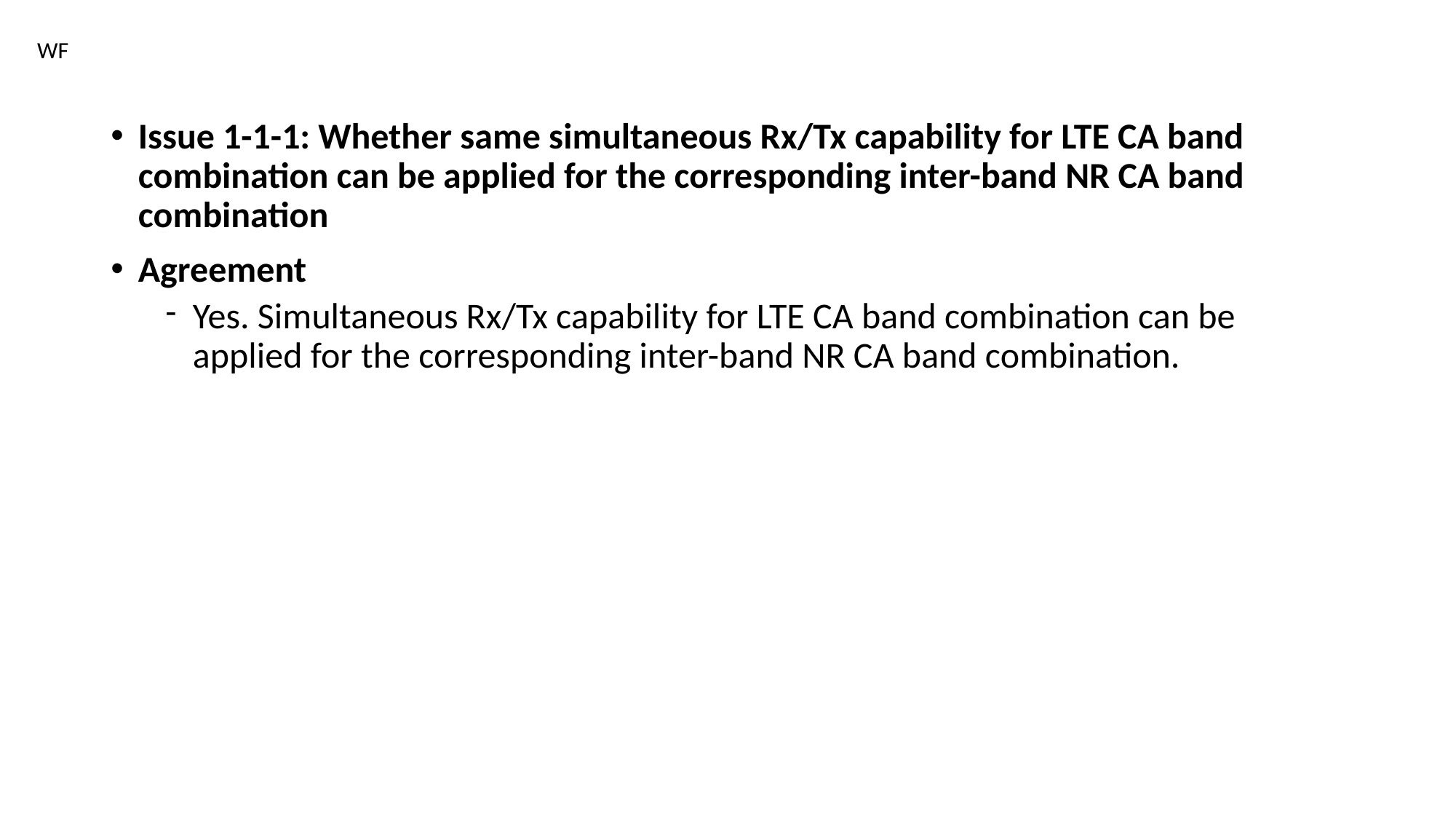

# WF
Issue 1-1-1: Whether same simultaneous Rx/Tx capability for LTE CA band combination can be applied for the corresponding inter-band NR CA band combination
Agreement
Yes. Simultaneous Rx/Tx capability for LTE CA band combination can be applied for the corresponding inter-band NR CA band combination.